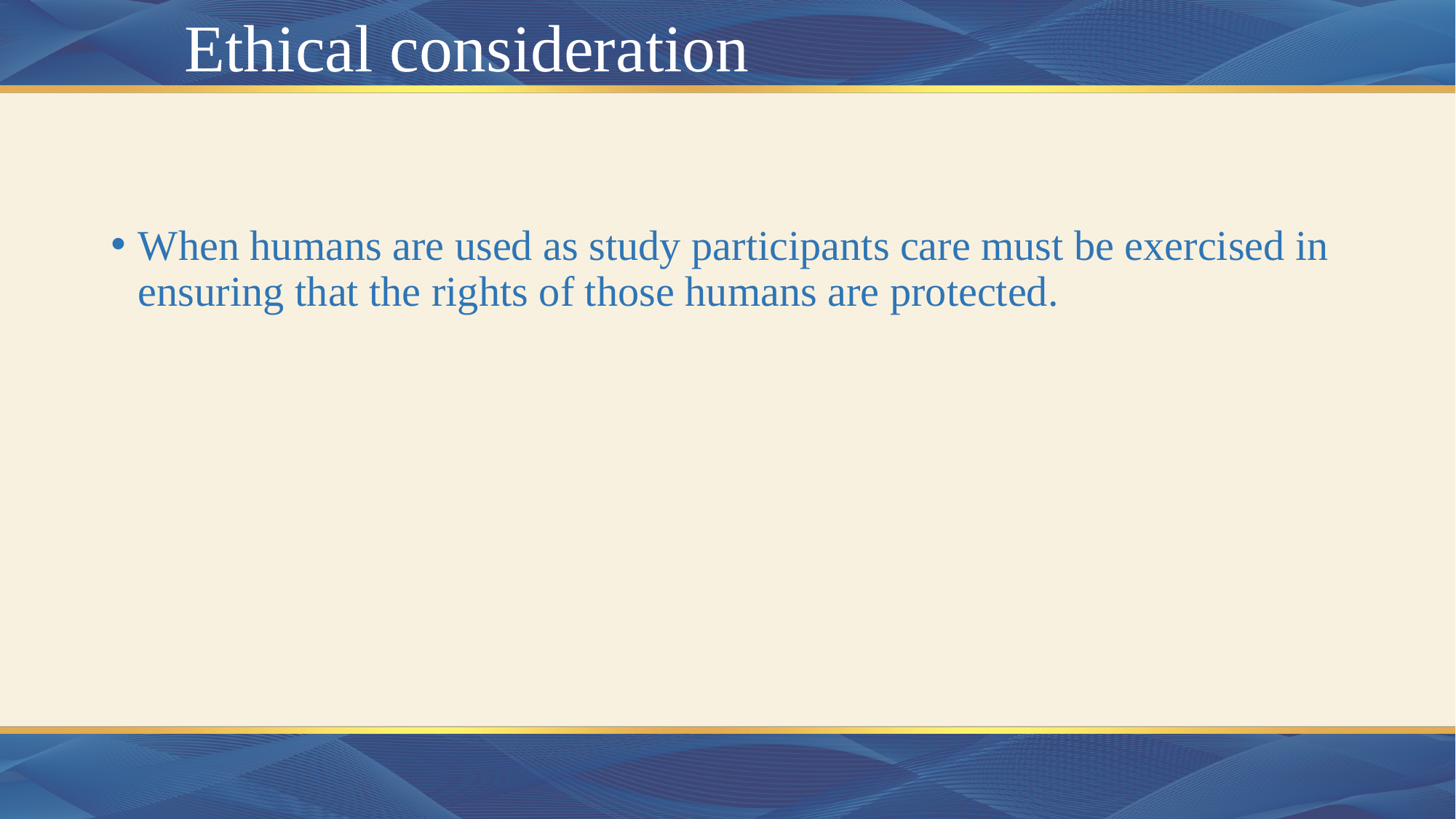

# Ethical consideration
When humans are used as study participants care must be exercised in ensuring that the rights of those humans are protected.